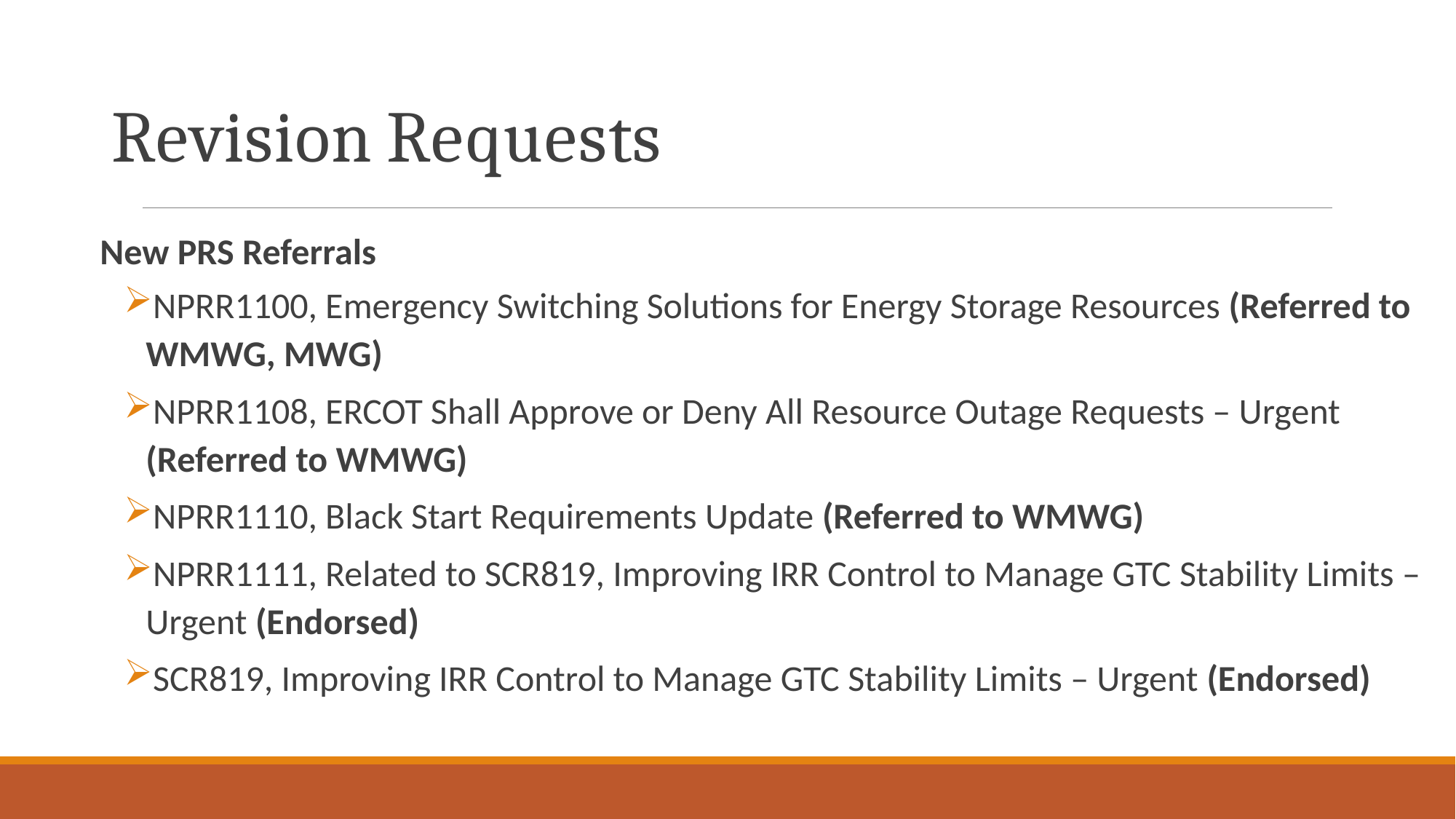

# Revision Requests
New PRS Referrals
NPRR1100, Emergency Switching Solutions for Energy Storage Resources (Referred to WMWG, MWG)
NPRR1108, ERCOT Shall Approve or Deny All Resource Outage Requests – Urgent (Referred to WMWG)
NPRR1110, Black Start Requirements Update (Referred to WMWG)
NPRR1111, Related to SCR819, Improving IRR Control to Manage GTC Stability Limits – Urgent (Endorsed)
SCR819, Improving IRR Control to Manage GTC Stability Limits – Urgent (Endorsed)